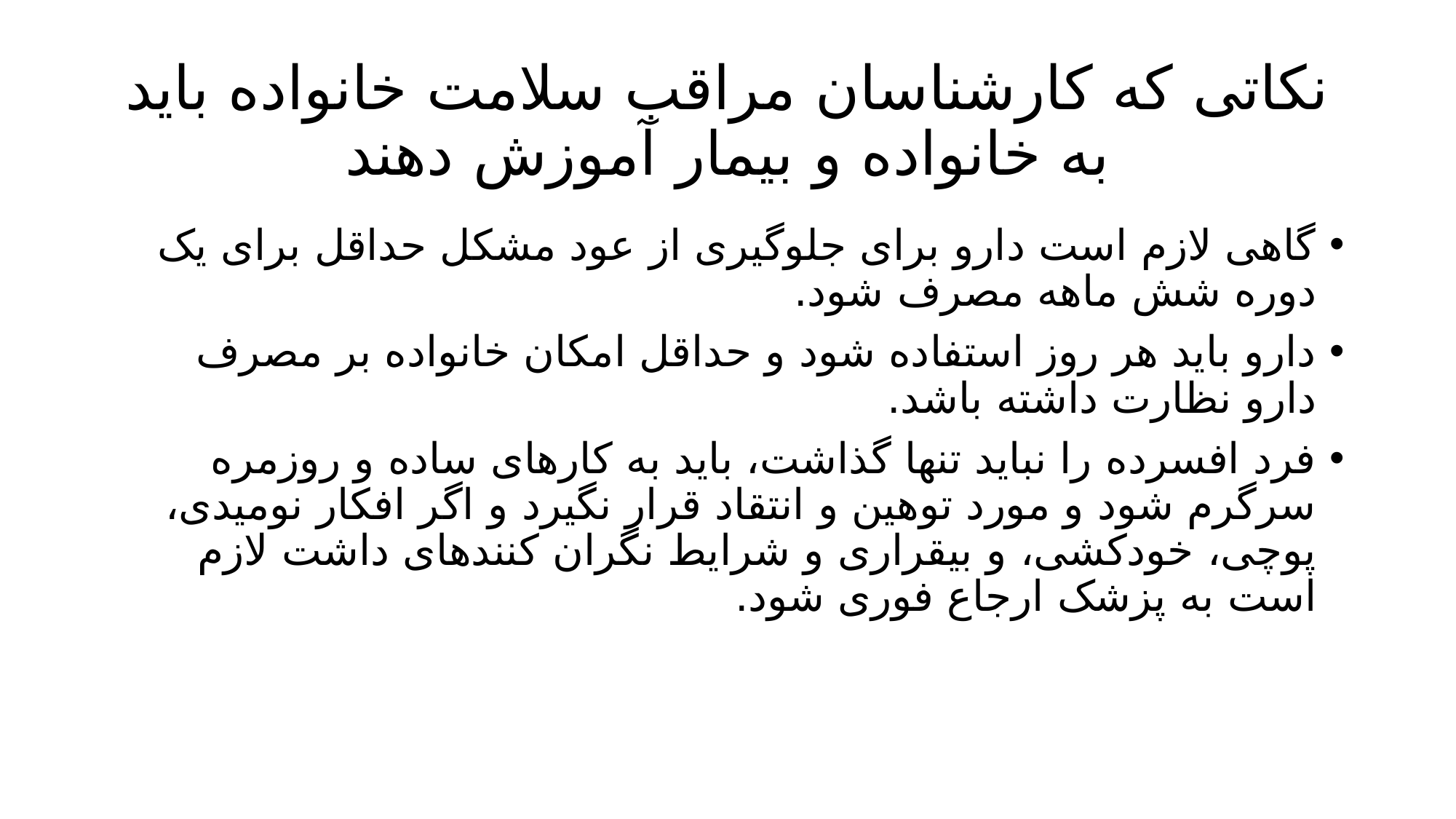

# نکاتی كه كارشناسان مراقب سلامت خانواده باید به خانواده و بیمار آموزش دهند
گاهی لازم است دارو برای جلوگیری از عود مشکل حداقل برای یک دوره شش ماهه مصرف شود.
دارو باید هر روز استفاده شود و حداقل امکان خانواده بر مصرف دارو نظارت داشته باشد.
فرد افسرده را نباید تنها گذاشت، باید به کارهای ساده و روزمره سرگرم شود و مورد توهین و انتقاد قرار نگیرد و اگر افکار نومیدی، پوچی، خودکشی، و بیقراری و شرایط نگران کنندهای داشت لازم است به پزشک ارجاع فوری شود.